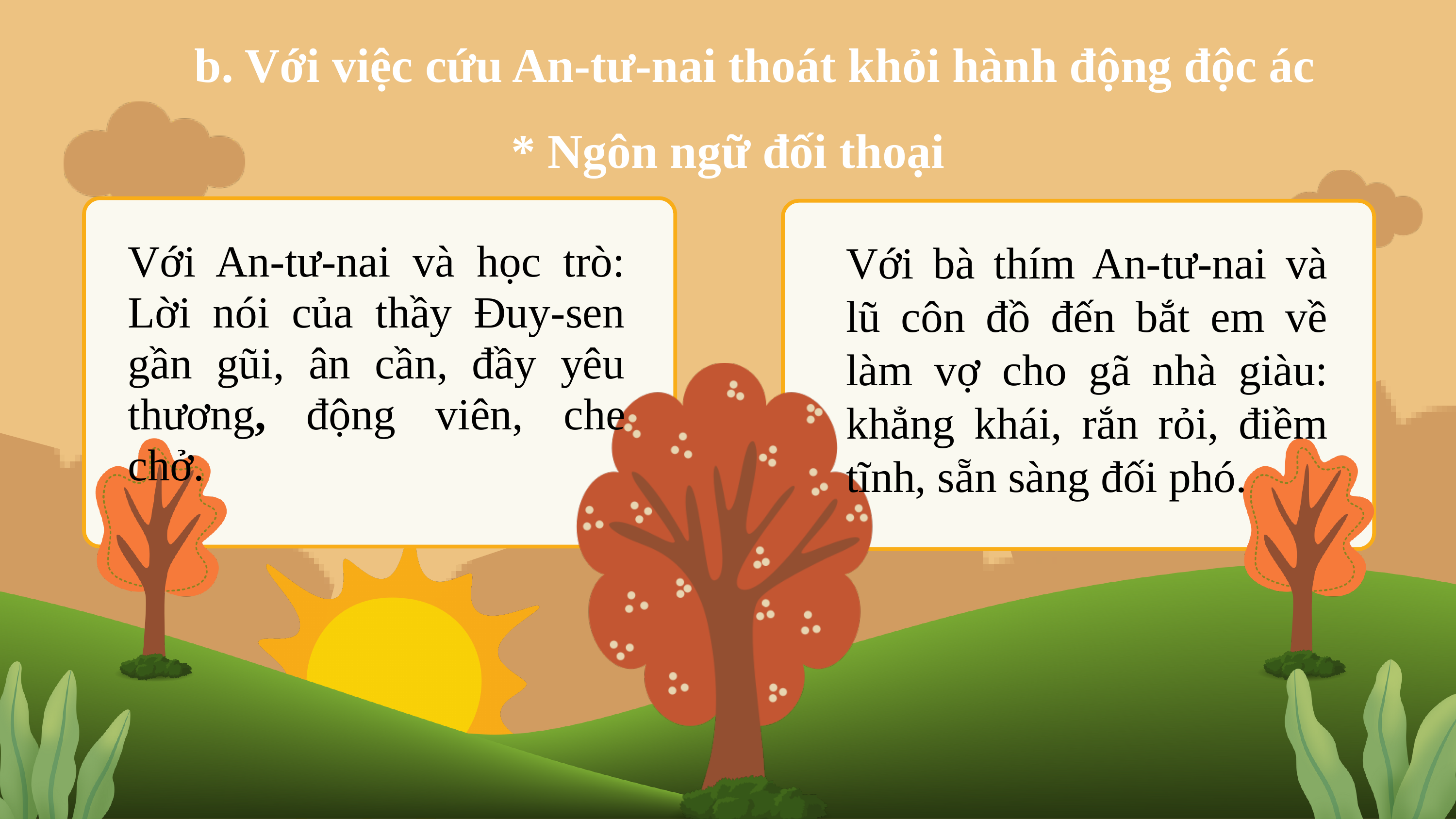

b. Với việc cứu An-tư-nai thoát khỏi hành động độc ác

* Ngôn ngữ đối thoại

Với bà thím An-tư-nai và lũ côn đồ đến bắt em về làm vợ cho gã nhà giàu: khẳng khái, rắn rỏi, điềm tĩnh, sẵn sàng đối phó.
Với An-tư-nai và học trò: Lời nói của thầy Đuy-sen gần gũi, ân cần, đầy yêu thương, động viên, che chở.